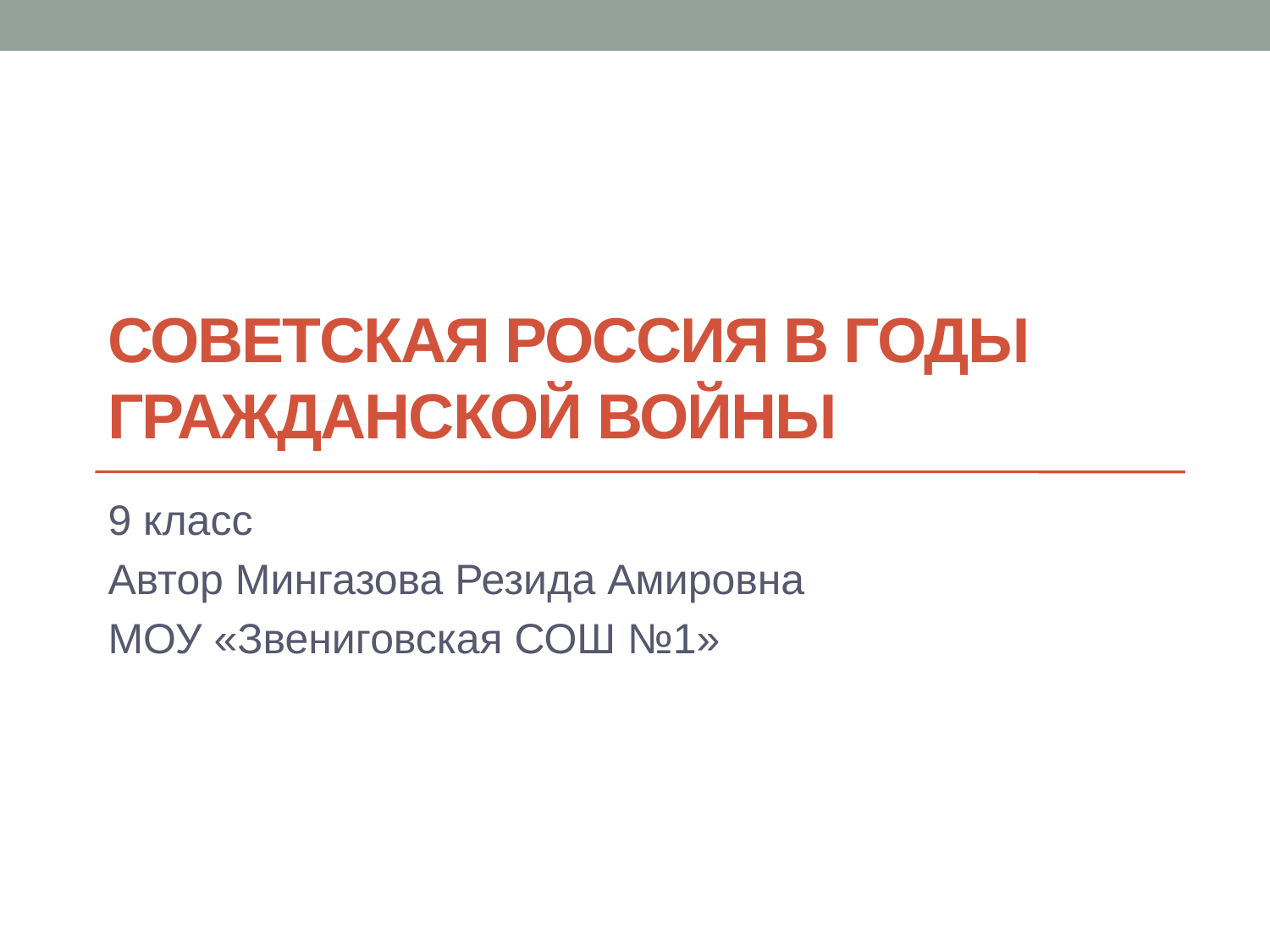

# Советская Россия в годы гражданской войны
9 класс
Автор Мингазова Резида Амировна
МОУ «Звениговская СОШ №1»